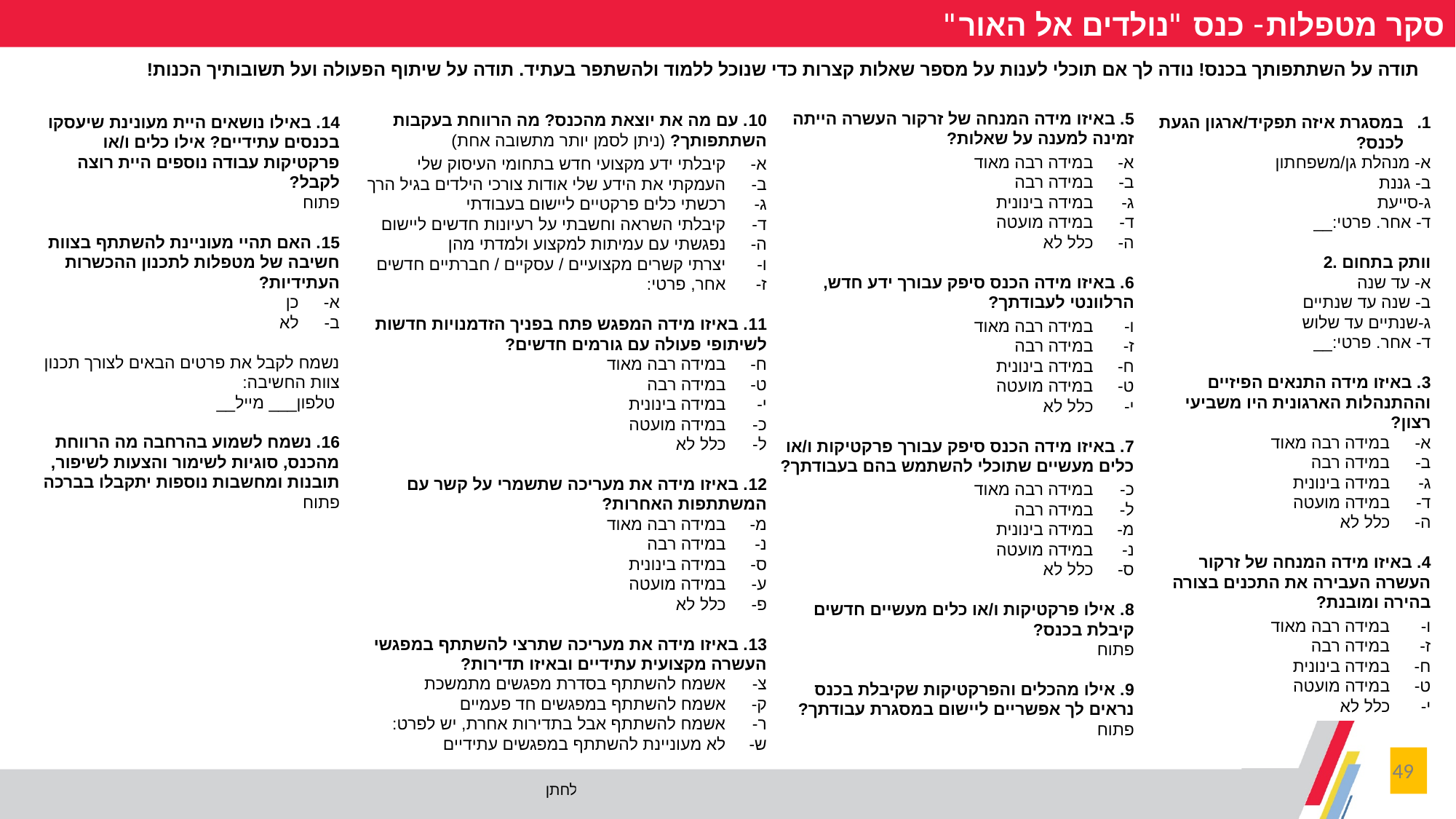

סקר מטפלות- כנס "נולדים אל האור"
תודה על השתתפותך בכנס! נודה לך אם תוכלי לענות על מספר שאלות קצרות כדי שנוכל ללמוד ולהשתפר בעתיד. תודה על שיתוף הפעולה ועל תשובותיך הכנות!
5. באיזו מידה המנחה של זרקור העשרה הייתה זמינה למענה על שאלות?
במידה רבה מאוד
במידה רבה
במידה בינונית
במידה מועטה
כלל לא

6. באיזו מידה הכנס סיפק עבורך ידע חדש, הרלוונטי לעבודתך?
במידה רבה מאוד
במידה רבה
במידה בינונית
במידה מועטה
כלל לא

7. באיזו מידה הכנס סיפק עבורך פרקטיקות ו/או כלים מעשיים שתוכלי להשתמש בהם בעבודתך?
במידה רבה מאוד
במידה רבה
במידה בינונית
במידה מועטה
כלל לא

8. אילו פרקטיקות ו/או כלים מעשיים חדשים קיבלת בכנס?
פתוח

9. אילו מהכלים והפרקטיקות שקיבלת בכנס נראים לך אפשריים ליישום במסגרת עבודתך?
פתוח

10. עם מה את יוצאת מהכנס? מה הרווחת בעקבות השתתפותך? (ניתן לסמן יותר מתשובה אחת)

קיבלתי ידע מקצועי חדש בתחומי העיסוק שלי
העמקתי את הידע שלי אודות צורכי הילדים בגיל הרך
רכשתי כלים פרקטיים ליישום בעבודתי
קיבלתי השראה וחשבתי על רעיונות חדשים ליישום
נפגשתי עם עמיתות למקצוע ולמדתי מהן
יצרתי קשרים מקצועיים / עסקיים / חברתיים חדשים
אחר, פרטי:

11. באיזו מידה המפגש פתח בפניך הזדמנויות חדשות לשיתופי פעולה עם גורמים חדשים?
במידה רבה מאוד
במידה רבה
במידה בינונית
במידה מועטה
כלל לא

12. באיזו מידה את מעריכה שתשמרי על קשר עם המשתתפות האחרות?
במידה רבה מאוד
במידה רבה
במידה בינונית
במידה מועטה
כלל לא

13. באיזו מידה את מעריכה שתרצי להשתתף במפגשי העשרה מקצועית עתידיים ובאיזו תדירות?
אשמח להשתתף בסדרת מפגשים מתמשכת
אשמח להשתתף במפגשים חד פעמיים
אשמח להשתתף אבל בתדירות אחרת, יש לפרט:
לא מעוניינת להשתתף במפגשים עתידיים
14. באילו נושאים היית מעונינת שיעסקו בכנסים עתידיים? אילו כלים ו/או פרקטיקות עבודה נוספים היית רוצה לקבל?
פתוח

15. האם תהיי מעוניינת להשתתף בצוות חשיבה של מטפלות לתכנון ההכשרות העתידיות?
כן
לא

נשמח לקבל את פרטים הבאים לצורך תכנון צוות החשיבה:
 טלפון___ מייל__

16. נשמח לשמוע בהרחבה מה הרווחת מהכנס, סוגיות לשימור והצעות לשיפור, תובנות ומחשבות נוספות יתקבלו בברכה
פתוח
במסגרת איזה תפקיד/ארגון הגעת לכנס?
א- מנהלת גן/משפחתון
ב- גננת
ג-סייעת
ד- אחר. פרטי:__

2. וותק בתחום
א- עד שנה
ב- שנה עד שנתיים
ג-שנתיים עד שלוש
ד- אחר. פרטי:__

3. באיזו מידה התנאים הפיזיים וההתנהלות הארגונית היו משביעי רצון?
במידה רבה מאוד
במידה רבה
במידה בינונית
במידה מועטה
כלל לא

4. באיזו מידה המנחה של זרקור העשרה העבירה את התכנים בצורה בהירה ומובנת?
במידה רבה מאוד
במידה רבה
במידה בינונית
במידה מועטה
כלל לא
49